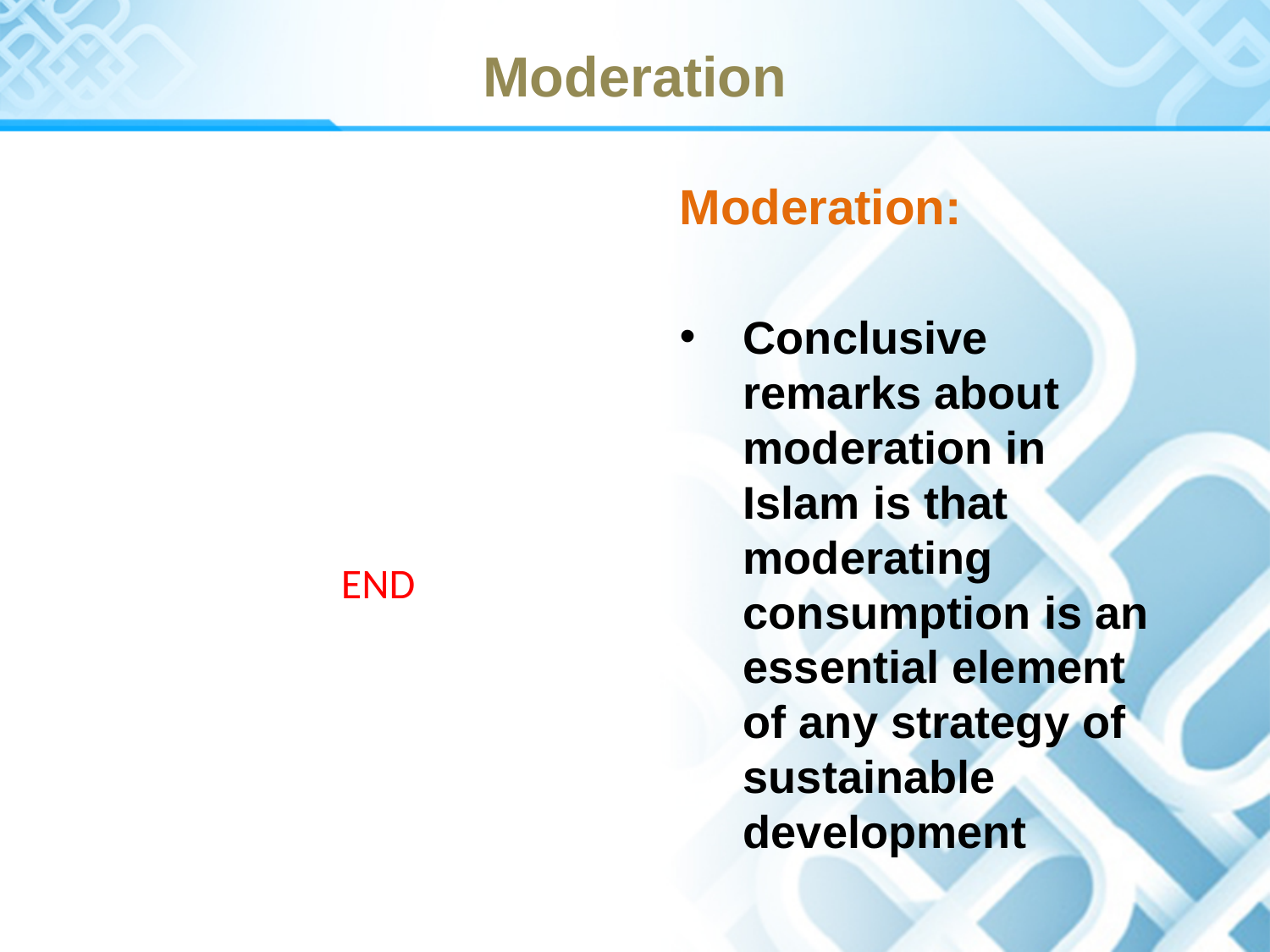

Moderation
Moderation:

Conclusive remarks about moderation in Islam is that moderating consumption is an essential element of any strategy of sustainable development
END